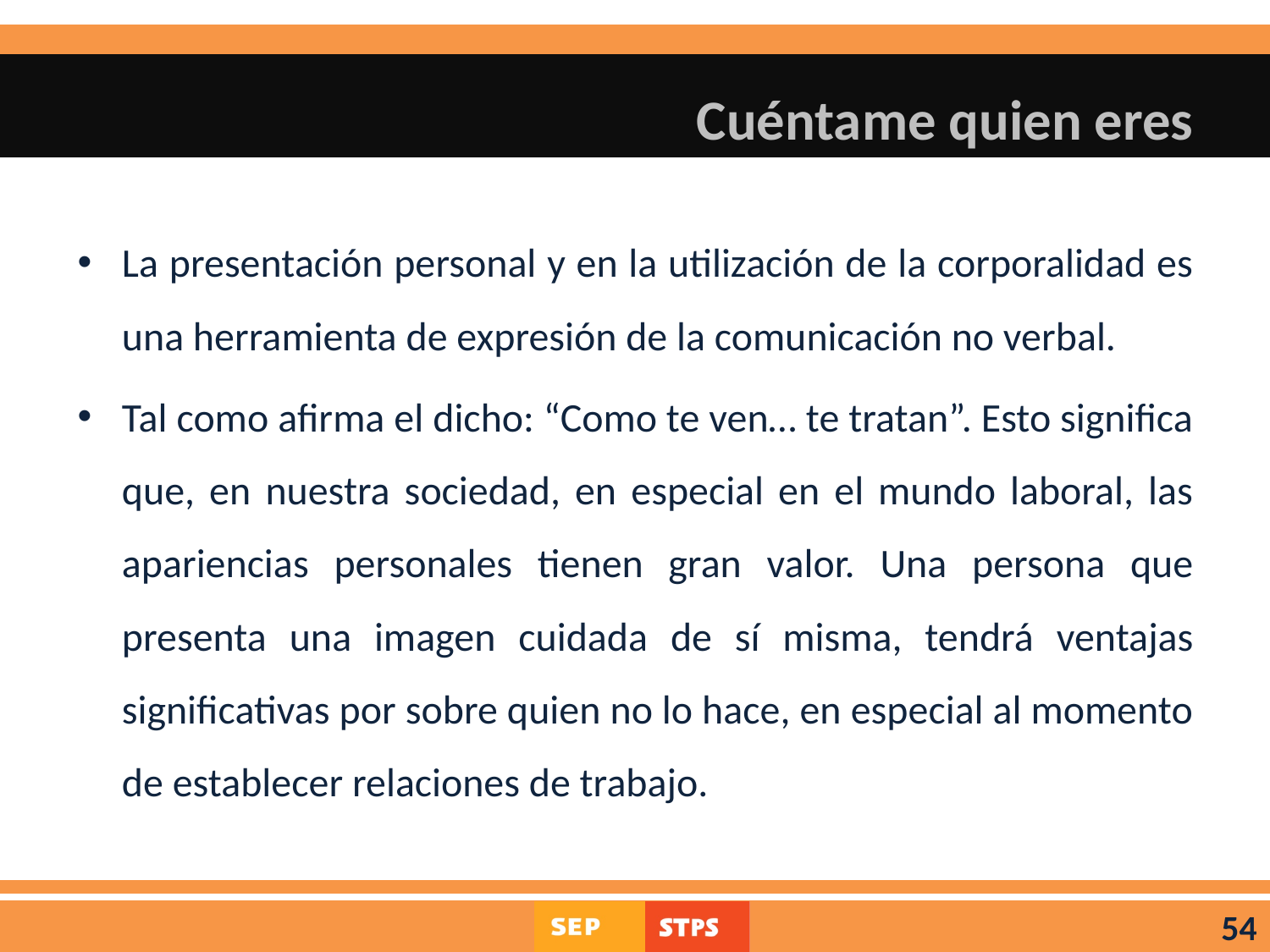

# Cuéntame quien eres
La presentación personal y en la utilización de la corporalidad es una herramienta de expresión de la comunicación no verbal.
Tal como afirma el dicho: “Como te ven… te tratan”. Esto significa que, en nuestra sociedad, en especial en el mundo laboral, las apariencias personales tienen gran valor. Una persona que presenta una imagen cuidada de sí misma, tendrá ventajas significativas por sobre quien no lo hace, en especial al momento de establecer relaciones de trabajo.

54